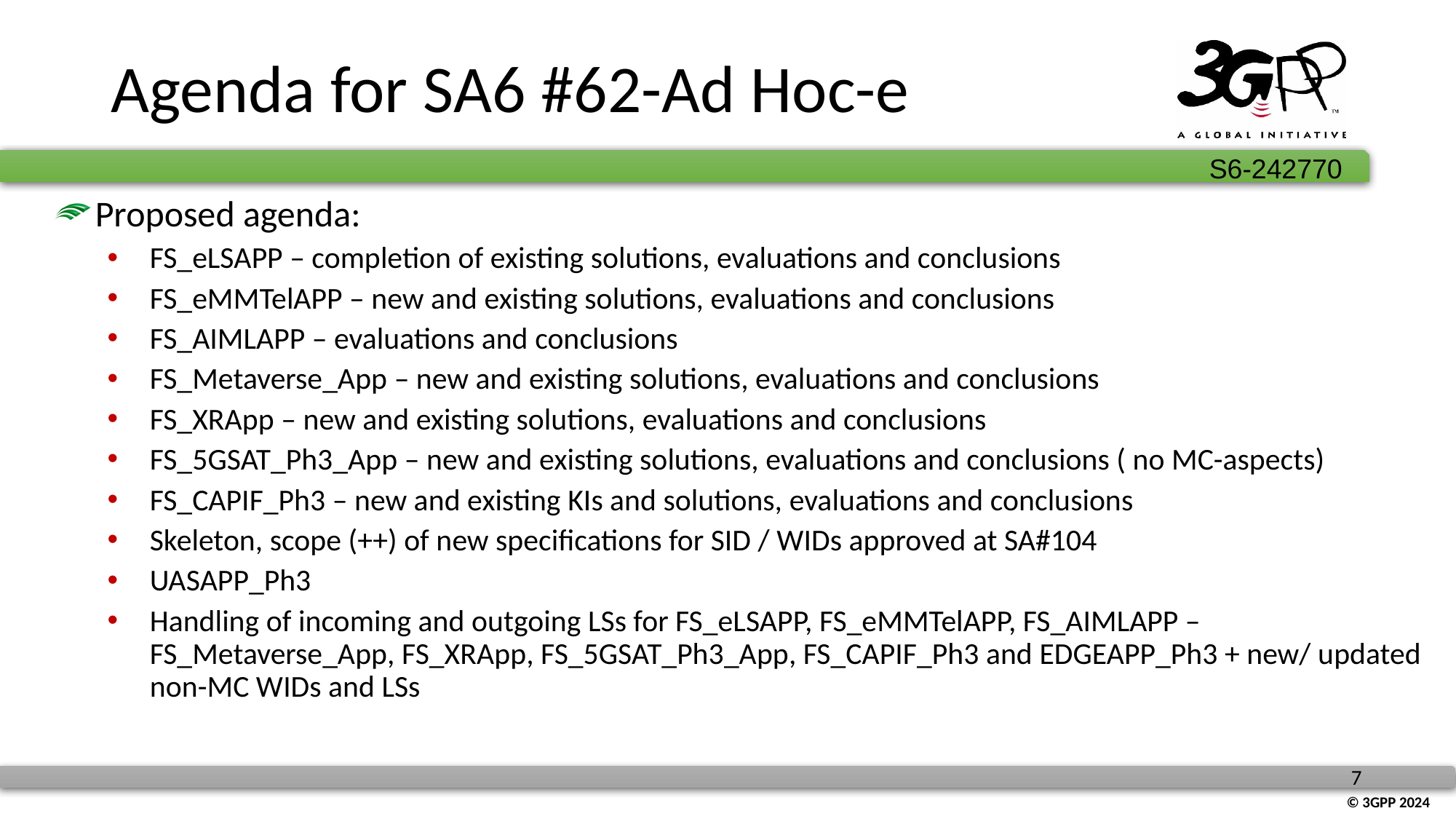

# Agenda for SA6 #62-Ad Hoc-e
Proposed agenda:
FS_eLSAPP – completion of existing solutions, evaluations and conclusions
FS_eMMTelAPP – new and existing solutions, evaluations and conclusions
FS_AIMLAPP – evaluations and conclusions
FS_Metaverse_App – new and existing solutions, evaluations and conclusions
FS_XRApp – new and existing solutions, evaluations and conclusions
FS_5GSAT_Ph3_App – new and existing solutions, evaluations and conclusions ( no MC-aspects)
FS_CAPIF_Ph3 – new and existing KIs and solutions, evaluations and conclusions
Skeleton, scope (++) of new specifications for SID / WIDs approved at SA#104
UASAPP_Ph3
Handling of incoming and outgoing LSs for FS_eLSAPP, FS_eMMTelAPP, FS_AIMLAPP –FS_Metaverse_App, FS_XRApp, FS_5GSAT_Ph3_App, FS_CAPIF_Ph3 and EDGEAPP_Ph3 + new/ updated  non-MC WIDs and LSs